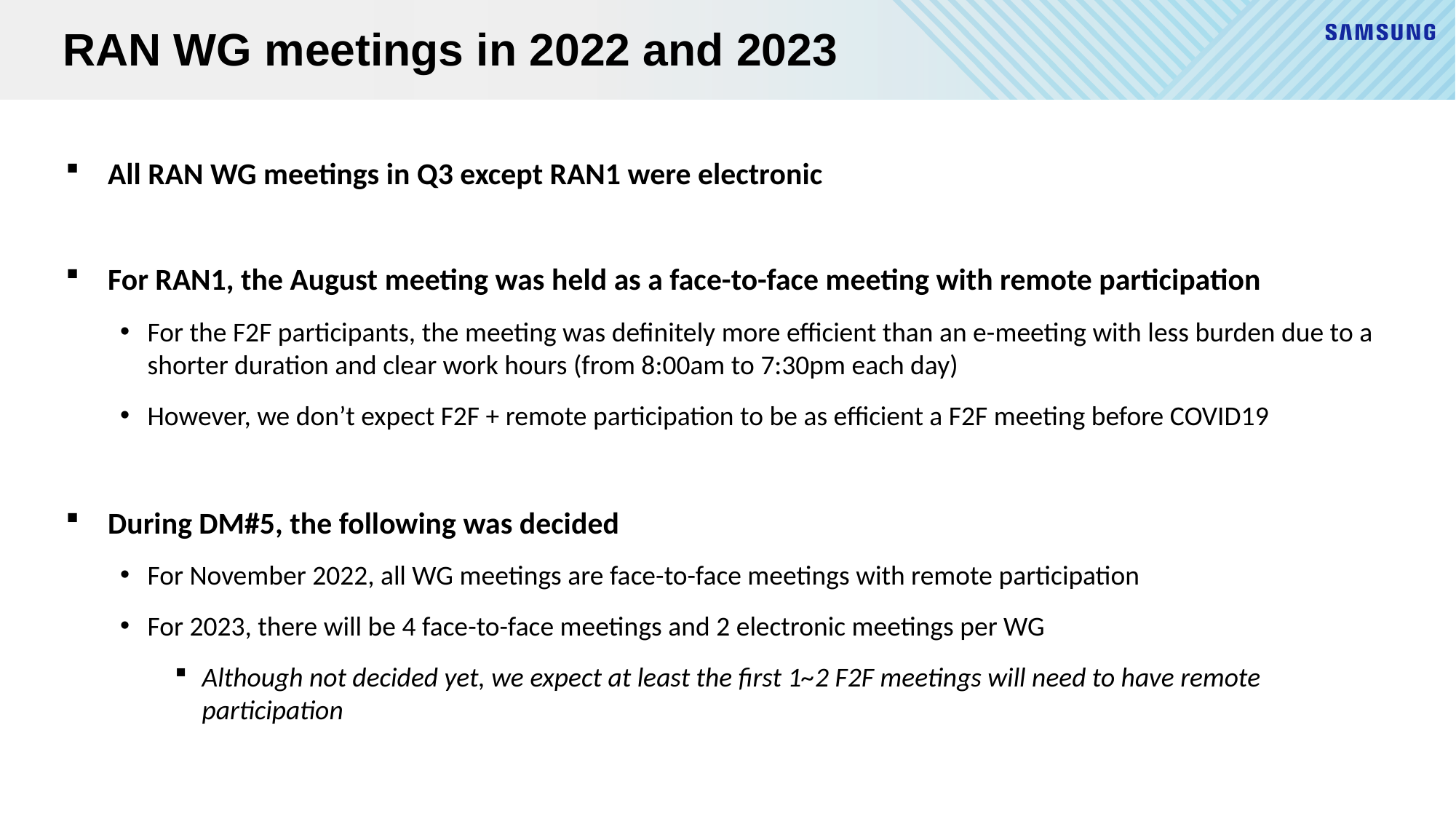

# RAN WG meetings in 2022 and 2023
All RAN WG meetings in Q3 except RAN1 were electronic

For RAN1, the August meeting was held as a face-to-face meeting with remote participation
For the F2F participants, the meeting was definitely more efficient than an e-meeting with less burden due to a shorter duration and clear work hours (from 8:00am to 7:30pm each day)
However, we don’t expect F2F + remote participation to be as efficient a F2F meeting before COVID19

During DM#5, the following was decided
For November 2022, all WG meetings are face-to-face meetings with remote participation
For 2023, there will be 4 face-to-face meetings and 2 electronic meetings per WG
Although not decided yet, we expect at least the first 1~2 F2F meetings will need to have remote participation